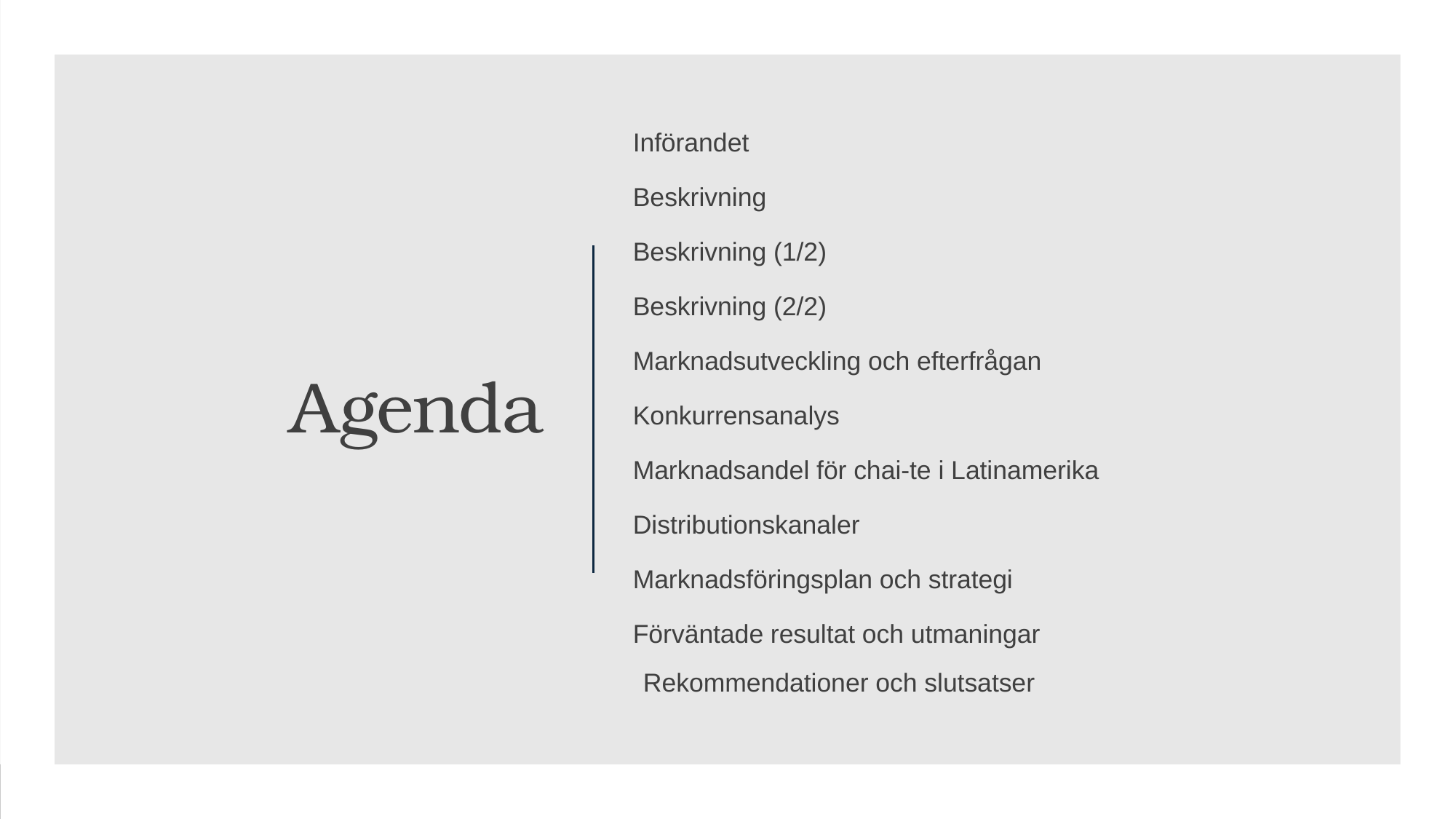

Införandet
Beskrivning
Beskrivning (1/2)
Beskrivning (2/2)
Marknadsutveckling och efterfrågan
Konkurrensanalys
Marknadsandel för chai-te i Latinamerika
Distributionskanaler
Marknadsföringsplan och strategi
Förväntade resultat och utmaningar
Rekommendationer och slutsatser
# Agenda